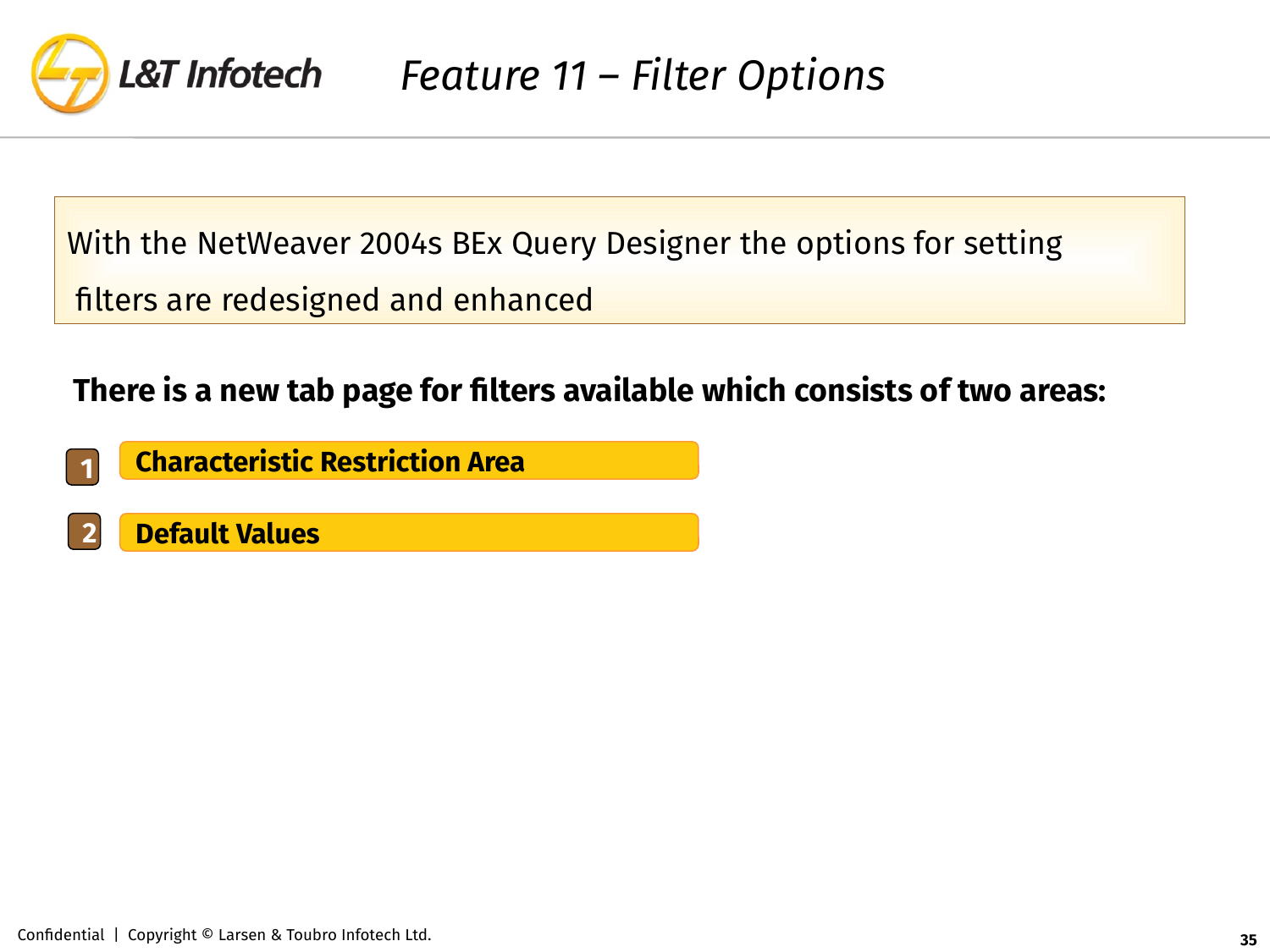

# Feature 11 – Filter Options
With the NetWeaver 2004s BEx Query Designer the options for setting
 filters are redesigned and enhanced
There is a new tab page for filters available which consists of two areas:
Characteristic Restriction Area
1
2
Default Values
Confidential  |  Copyright © Larsen & Toubro Infotech Ltd.
35